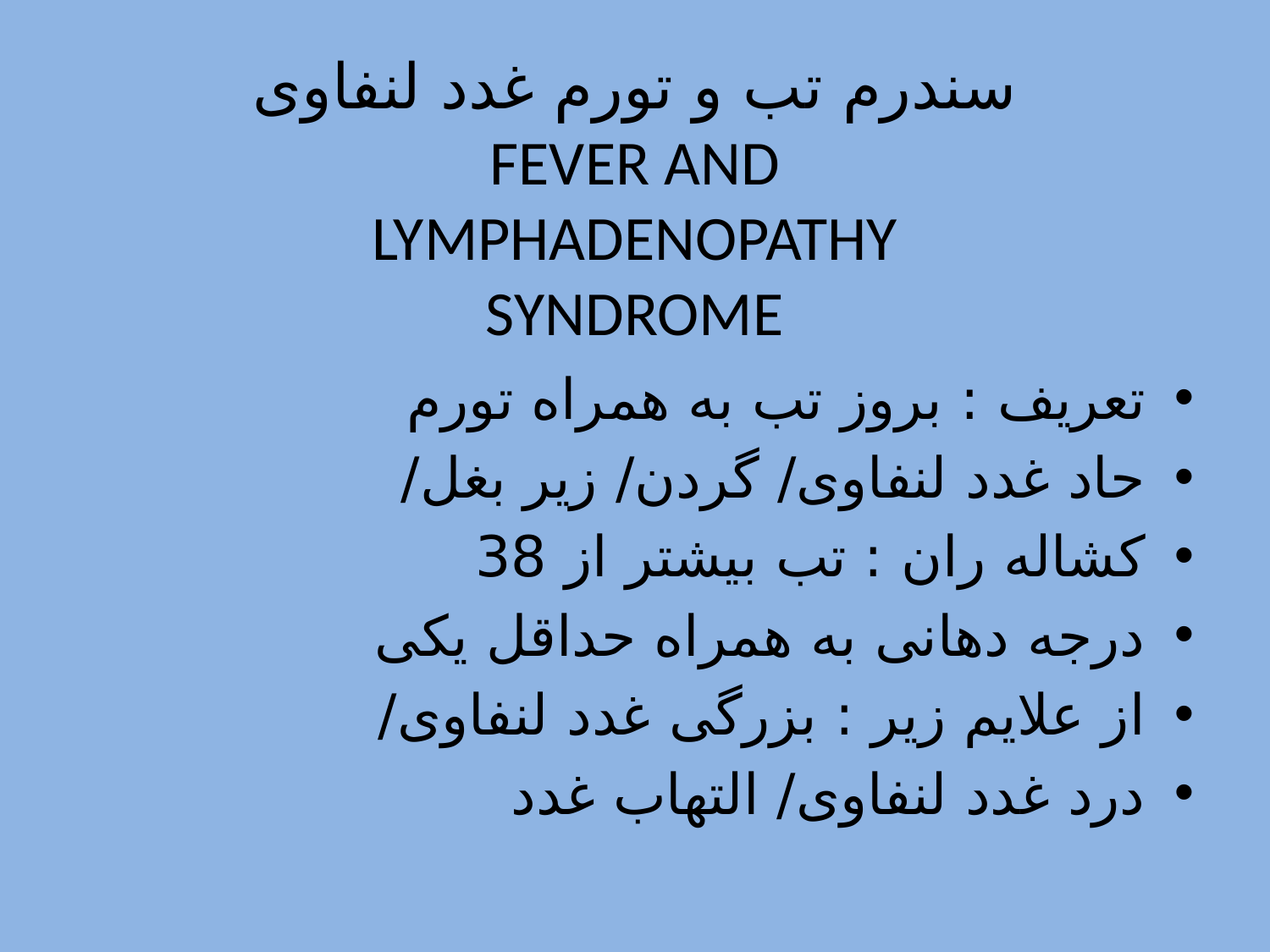

# سندرم تب و تورم غدد لنفاوی FEVER AND LYMPHADENOPATHY SYNDROME
تعریف : بروز تب به همراه تورم
حاد غدد لنفاوی/ گردن/ زیر بغل/
کشاله ران : تب بیشتر از 38
درجه دهانی به همراه حداقل یکی
از علایم زیر : بزرگی غدد لنفاوی/
درد غدد لنفاوی/ التهاب غدد